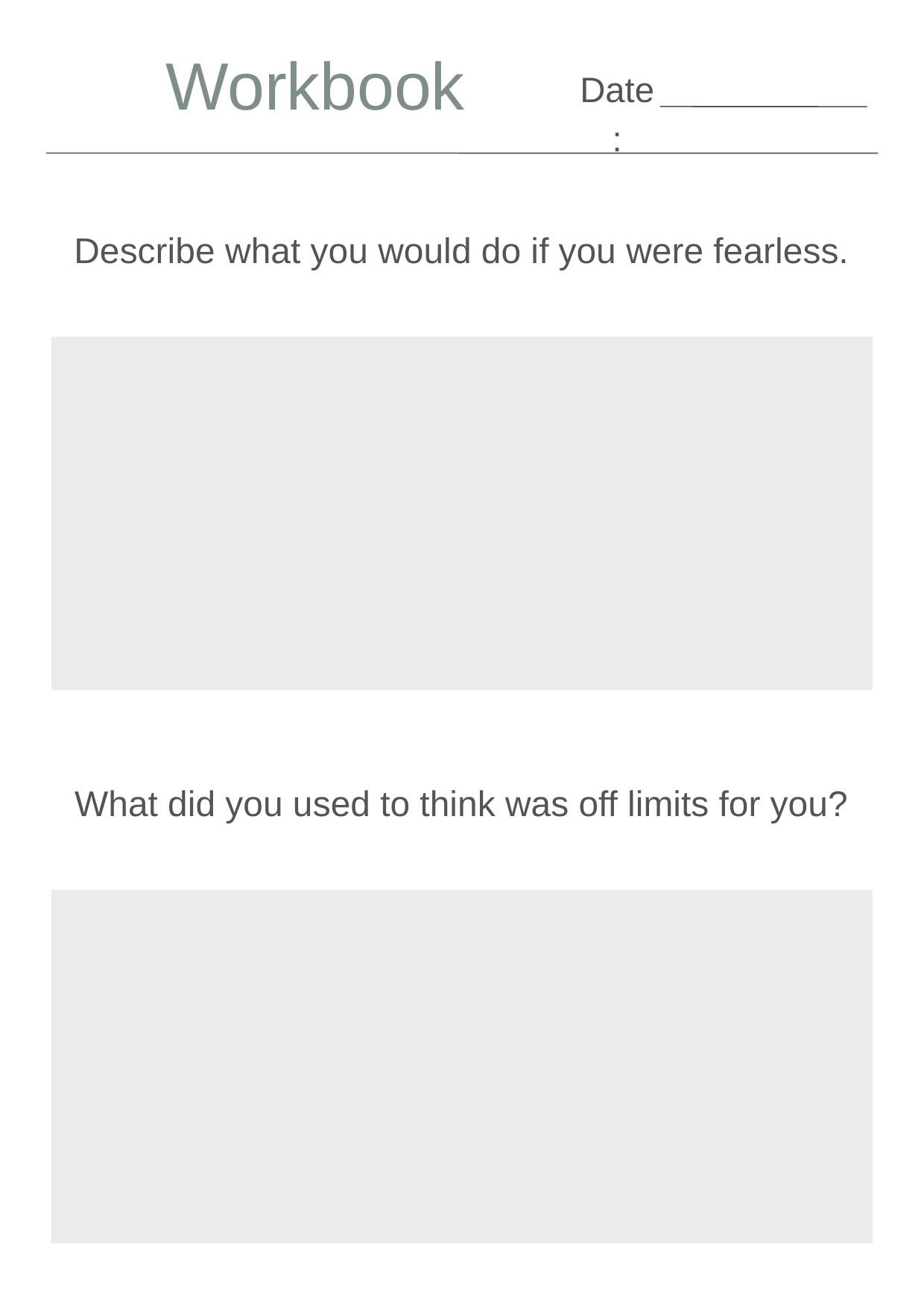

Workbook
Date:

Describe what you would do if you were fearless.

What did you used to think was off limits for you?